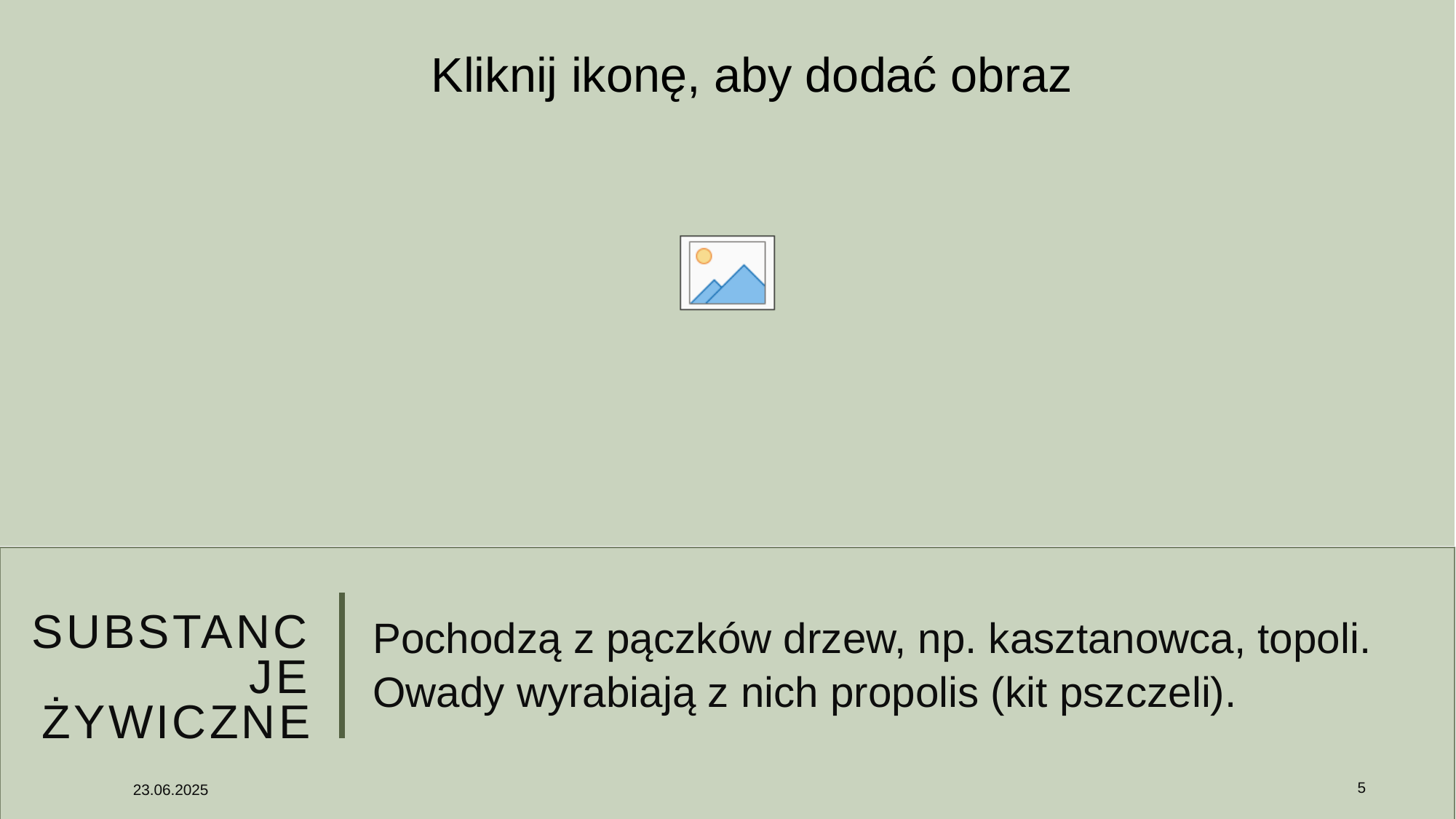

Pochodzą z pączków drzew, np. kasztanowca, topoli.
Owady wyrabiają z nich propolis (kit pszczeli).
# Substancje żywiczne
5
23.06.2025